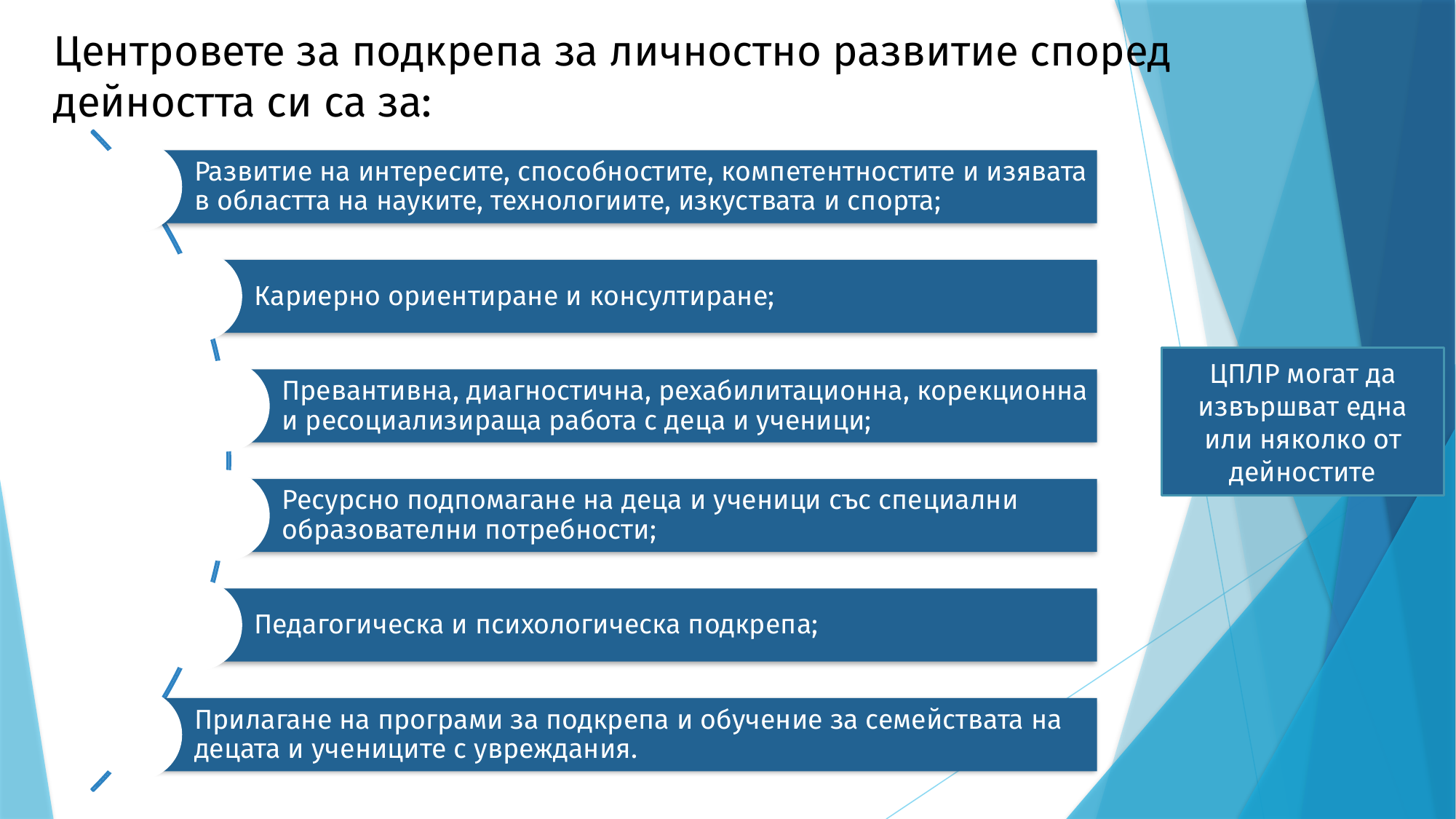

# Центровете за подкрепа за личностно развитие според дейността си са за:
Развитие на интересите, способностите, компетентностите и изявата в областта на науките, технологиите, изкуствата и спорта;
Кариерно ориентиране и консултиране;
Превантивна, диагностична, рехабилитационна, корекционна и ресоциализираща работа с деца и ученици;
Ресурсно подпомагане на деца и ученици със специални образователни потребности;
Педагогическа и психологическа подкрепа;
Прилагане на програми за подкрепа и обучение за семействата на децата и учениците с увреждания.
ЦПЛР могат да извършват една или няколко от дейностите